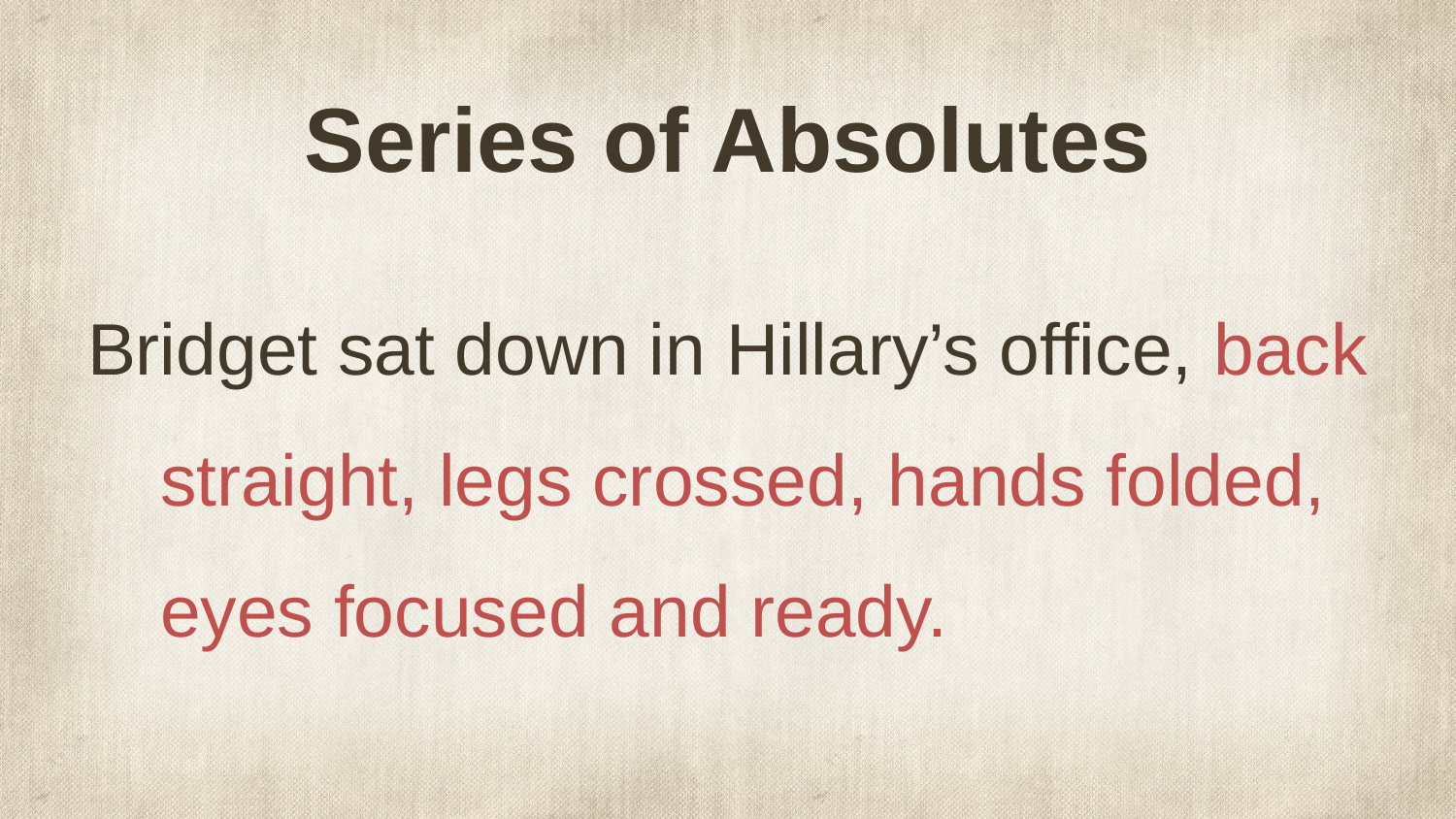

# Series of Absolutes
Bridget sat down in Hillary’s office, back straight, legs crossed, hands folded, eyes focused and ready.